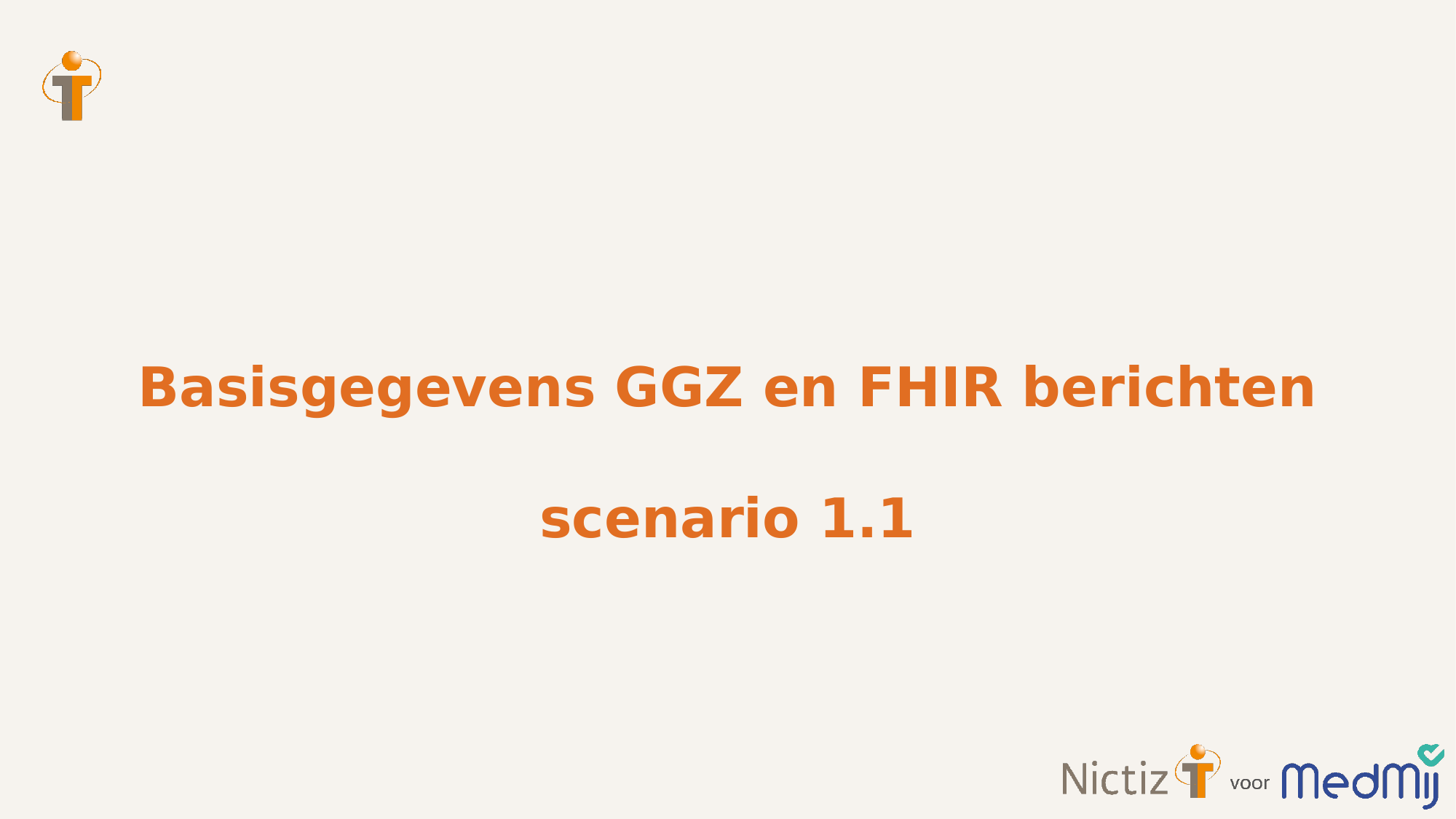

# Basisgegevens GGZ en FHIR berichten scenario 1.1